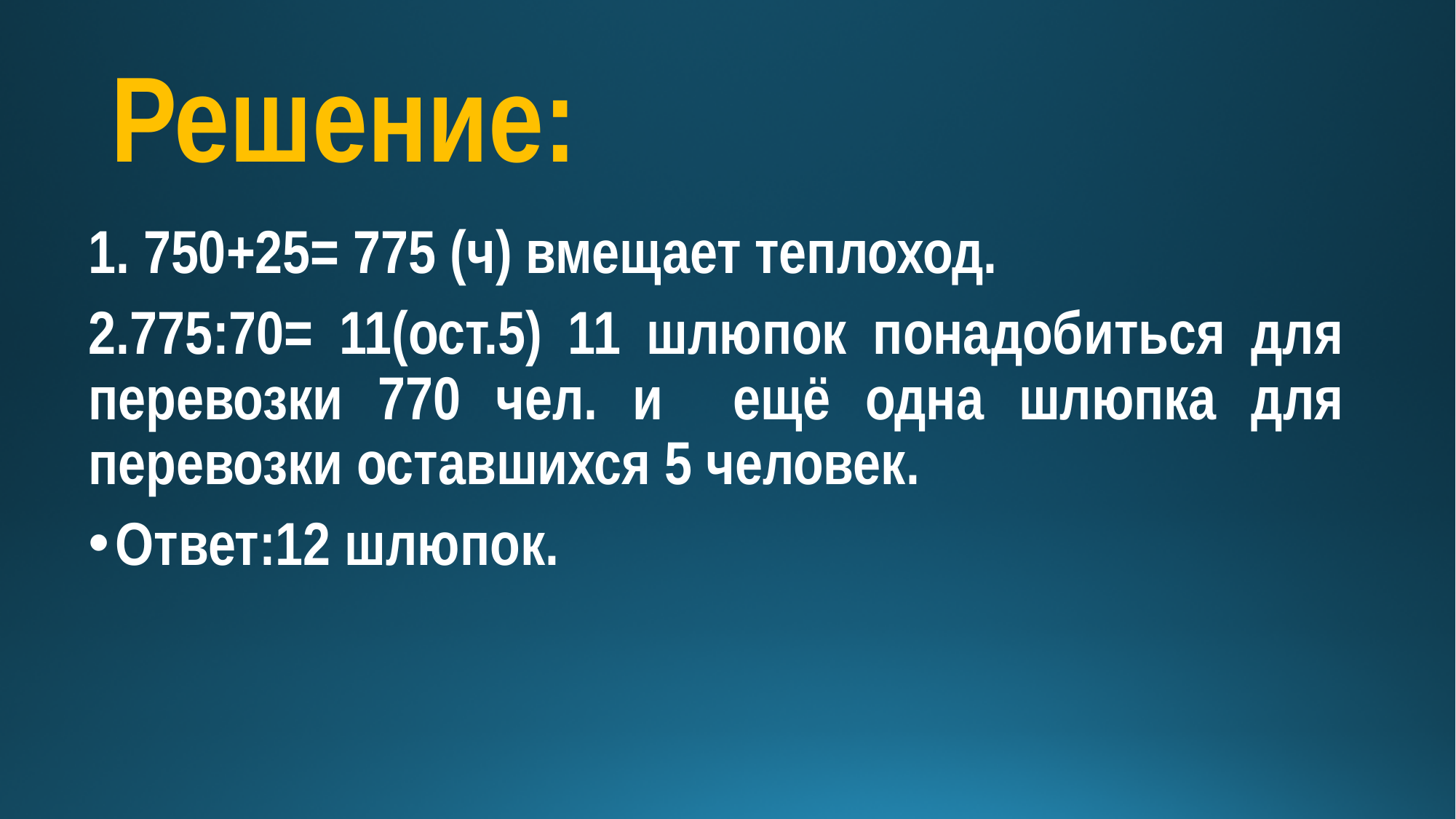

# Решение:
1. 750+25= 775 (ч) вмещает теплоход.
2.775:70= 11(ост.5) 11 шлюпок понадобиться для перевозки 770 чел. и  ещё одна шлюпка для перевозки оставшихся 5 человек.
Ответ:12 шлюпок.